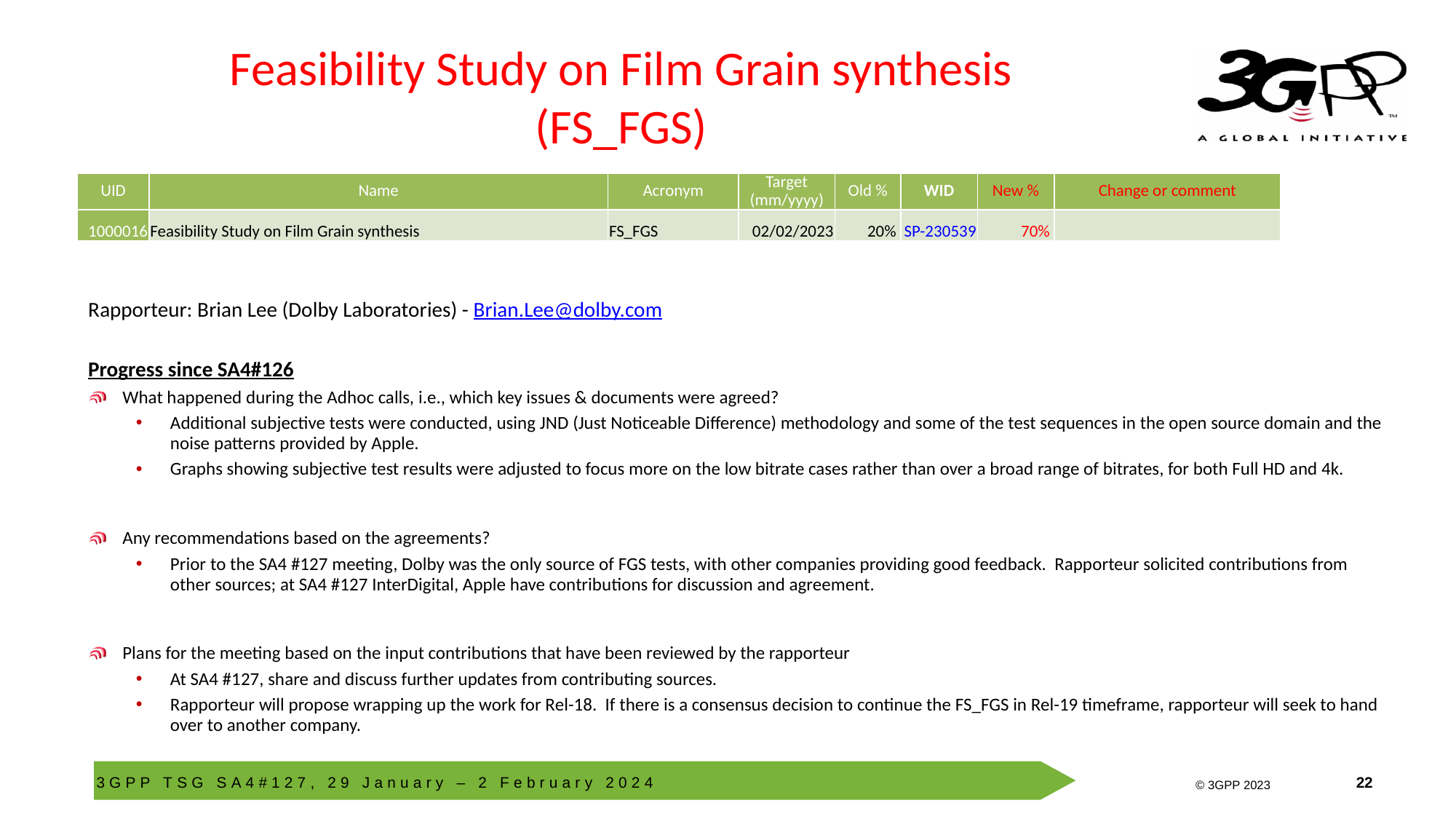

# Feasibility Study on Film Grain synthesis (FS_FGS)
| UID | Name | Acronym | Target (mm/yyyy) | Old % | WID | New % | Change or comment |
| --- | --- | --- | --- | --- | --- | --- | --- |
| 1000016 | Feasibility Study on Film Grain synthesis | FS\_FGS | 02/02/2023 | 20% | SP-230539 | 70% |  |
Rapporteur: Brian Lee (Dolby Laboratories) - Brian.Lee@dolby.com

Progress since SA4#126
What happened during the Adhoc calls, i.e., which key issues & documents were agreed?
Additional subjective tests were conducted, using JND (Just Noticeable Difference) methodology and some of the test sequences in the open source domain and the noise patterns provided by Apple.
Graphs showing subjective test results were adjusted to focus more on the low bitrate cases rather than over a broad range of bitrates, for both Full HD and 4k.

Any recommendations based on the agreements?
Prior to the SA4 #127 meeting, Dolby was the only source of FGS tests, with other companies providing good feedback.  Rapporteur solicited contributions from other sources; at SA4 #127 InterDigital, Apple have contributions for discussion and agreement.

Plans for the meeting based on the input contributions that have been reviewed by the rapporteur
At SA4 #127, share and discuss further updates from contributing sources.
Rapporteur will propose wrapping up the work for Rel-18.  If there is a consensus decision to continue the FS_FGS in Rel-19 timeframe, rapporteur will seek to hand over to another company.